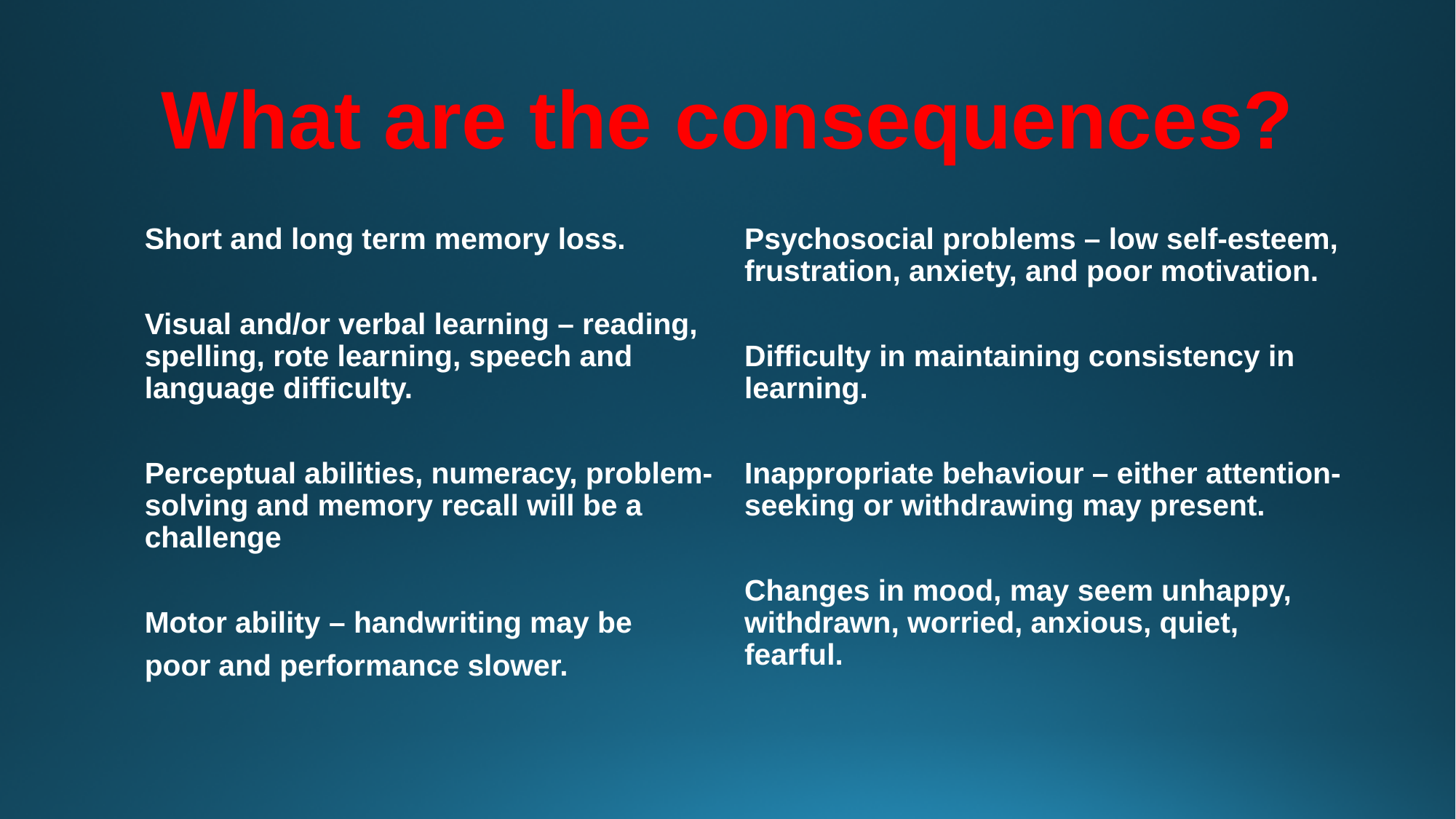

# What are the consequences?
Short and long term memory loss.

Visual and/or verbal learning – reading, spelling, rote learning, speech and language difficulty.

Perceptual abilities, numeracy, problem-solving and memory recall will be a challenge

Motor ability – handwriting may be
poor and performance slower.

Psychosocial problems – low self-esteem, frustration, anxiety, and poor motivation.

Difficulty in maintaining consistency in learning.

Inappropriate behaviour – either attention-seeking or withdrawing may present.

Changes in mood, may seem unhappy, withdrawn, worried, anxious, quiet, fearful.